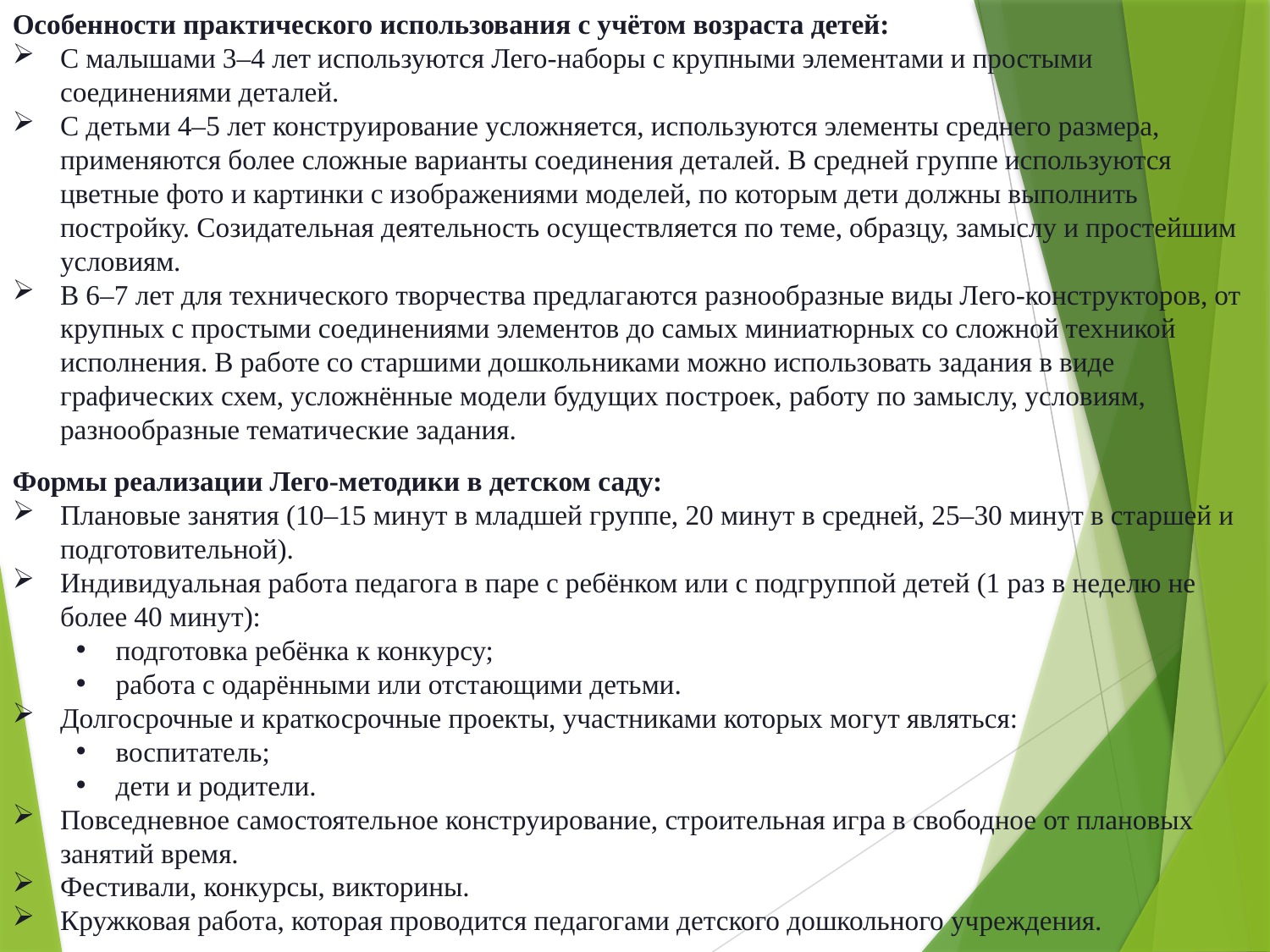

Особенности практического использования с учётом возраста детей:
С малышами 3–4 лет используются Лего-наборы с крупными элементами и простыми соединениями деталей.
С детьми 4–5 лет конструирование усложняется, используются элементы среднего размера, применяются более сложные варианты соединения деталей. В средней группе используются цветные фото и картинки с изображениями моделей, по которым дети должны выполнить постройку. Созидательная деятельность осуществляется по теме, образцу, замыслу и простейшим условиям.
В 6–7 лет для технического творчества предлагаются разнообразные виды Лего-конструкторов, от крупных с простыми соединениями элементов до самых миниатюрных со сложной техникой исполнения. В работе со старшими дошкольниками можно использовать задания в виде графических схем, усложнённые модели будущих построек, работу по замыслу, условиям, разнообразные тематические задания.
Формы реализации Лего-методики в детском саду:
Плановые занятия (10–15 минут в младшей группе, 20 минут в средней, 25–30 минут в старшей и подготовительной).
Индивидуальная работа педагога в паре с ребёнком или с подгруппой детей (1 раз в неделю не более 40 минут):
подготовка ребёнка к конкурсу;
работа с одарёнными или отстающими детьми.
Долгосрочные и краткосрочные проекты, участниками которых могут являться:
воспитатель;
дети и родители.
Повседневное самостоятельное конструирование, строительная игра в свободное от плановых занятий время.
Фестивали, конкурсы, викторины.
Кружковая работа, которая проводится педагогами детского дошкольного учреждения.